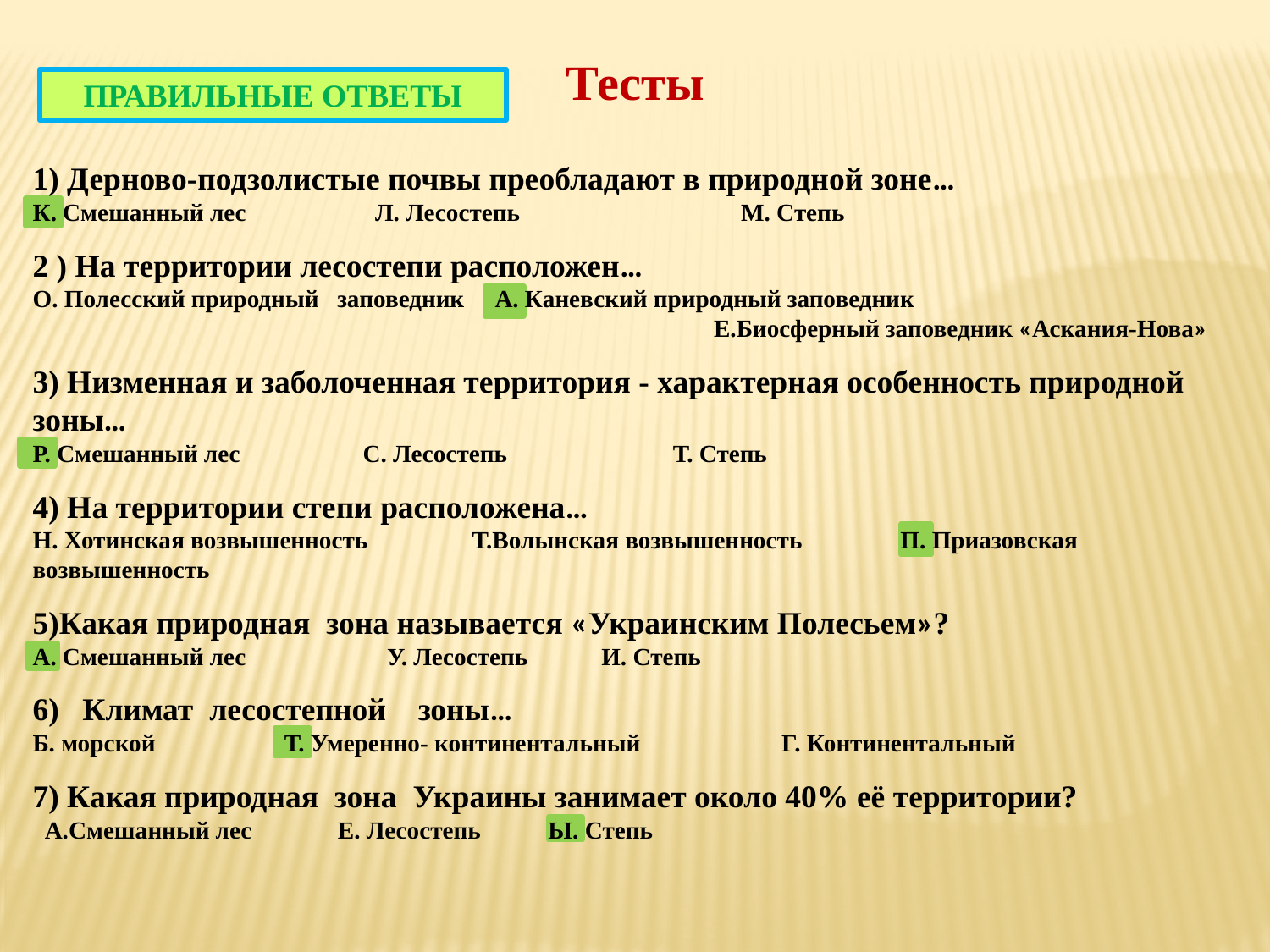

Тесты

1) Дерново-подзолистые почвы преобладают в природной зоне…
К. Смешанный лес                     Л. Лесостепь                                    М. Степь

2 ) На территории лесостепи расположен…
О. Полесский природный   заповедник     А. Каневский природный заповедник
                                                                                                               Е.Биосферный заповедник «Аскания-Нова»

3) Низменная и заболоченная территория - характерная особенность природной зоны…
Р. Смешанный лес                    С. Лесостепь                           Т. Степь

4) На территории степи расположена…
Н. Хотинская возвышенность                 Т.Волынская возвышенность                П. Приазовская возвышенность

5)Какая природная  зона называется «Украинским Полесьем»?
А. Смешанный лес                       У. Лесостепь            И. Степь

6)   Климат  лесостепной    зоны…
Б. морской                     Т. Умеренно- континентальный                       Г. Континентальный

7) Какая природная  зона  Украины занимает около 40% её территории?
  А.Смешанный лес              Е. Лесостепь           Ы. Степь

ПРАВИЛЬНЫЕ ОТВЕТЫ